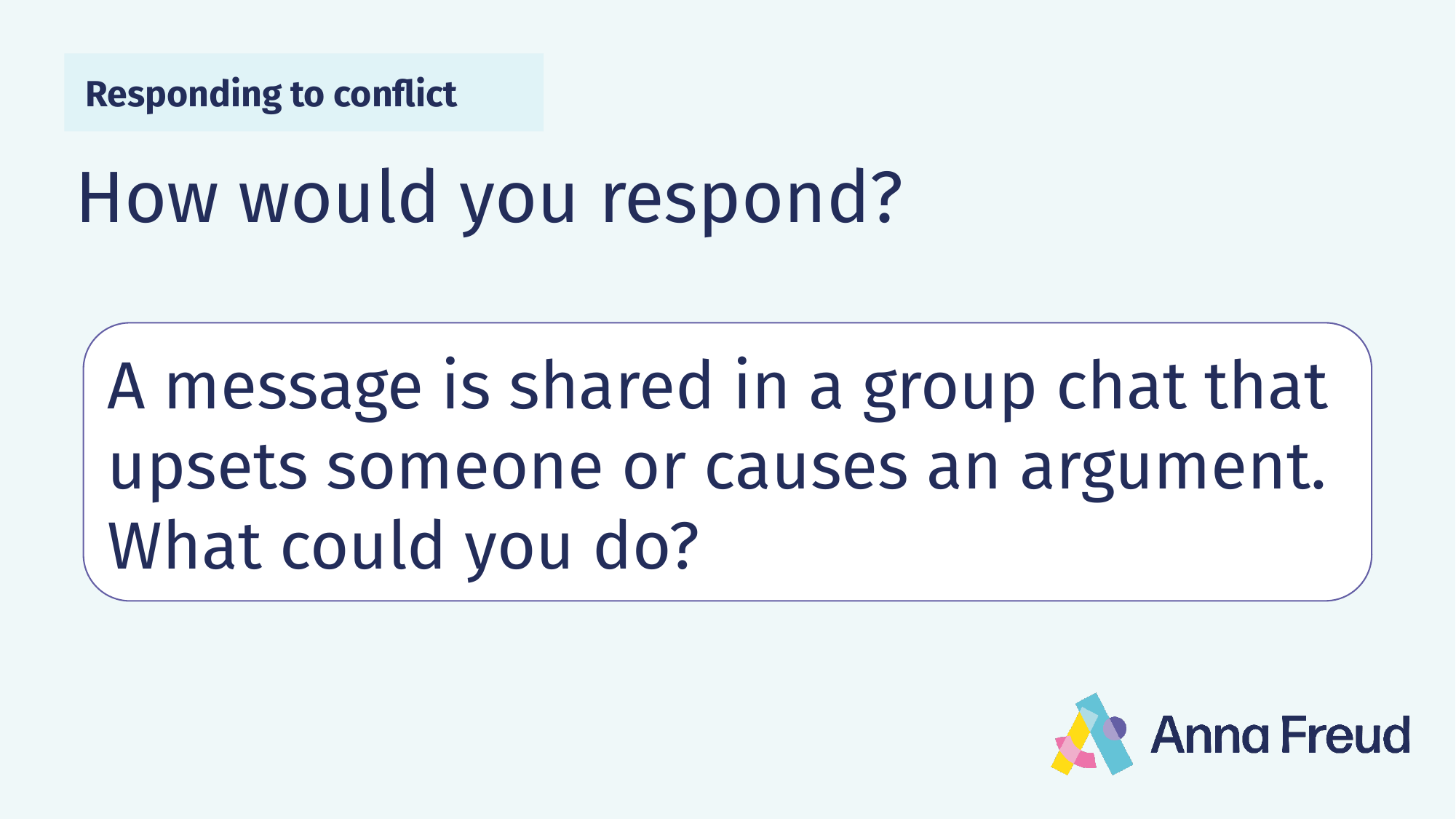

Responding to conflict
# How would you respond?
A message is shared in a group chat that upsets someone or causes an argument. What could you do?